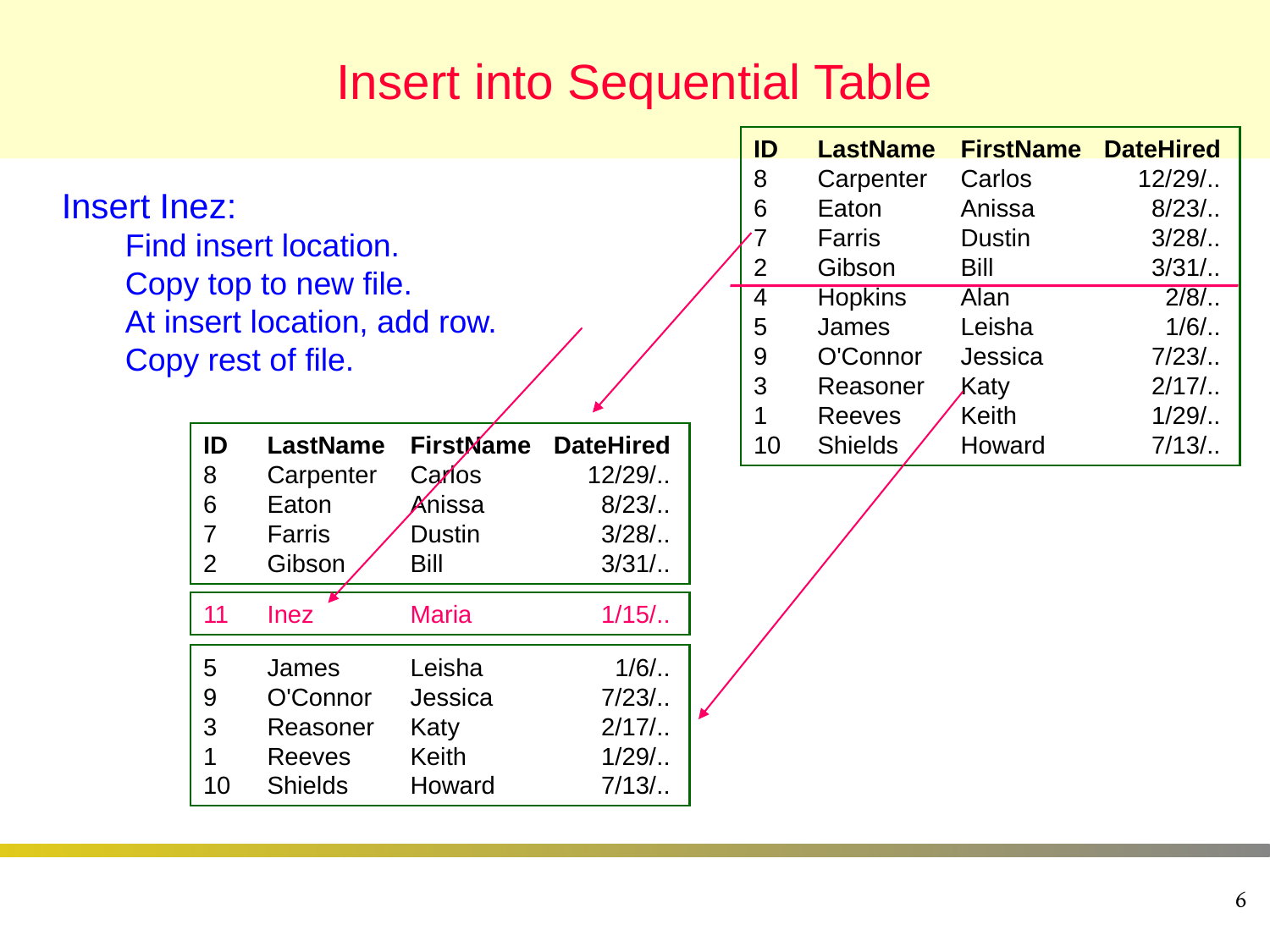

# Insert into Sequential Table
ID	LastName	FirstName	DateHired
8	Carpenter	Carlos	12/29/..
6	Eaton	Anissa	8/23/..
7	Farris	Dustin	3/28/..
2	Gibson	Bill	3/31/..
4	Hopkins	Alan	2/8/..
5	James	Leisha	1/6/..
9	O'Connor	Jessica	7/23/..
3	Reasoner	Katy	2/17/..
1	Reeves	Keith	1/29/..
10	Shields	Howard	7/13/..
Insert Inez:
Find insert location.
Copy top to new file.
At insert location, add row.
Copy rest of file.

ID	LastName	FirstName	DateHired
8	Carpenter	Carlos	12/29/..
6	Eaton	Anissa	8/23/..
7	Farris	Dustin	3/28/..
2	Gibson	Bill	3/31/..
11	Inez	Maria	1/15/..
5	James	Leisha	1/6/..
9	O'Connor	Jessica	7/23/..
3	Reasoner	Katy	2/17/..
1	Reeves	Keith	1/29/..
10	Shields	Howard	7/13/..
6